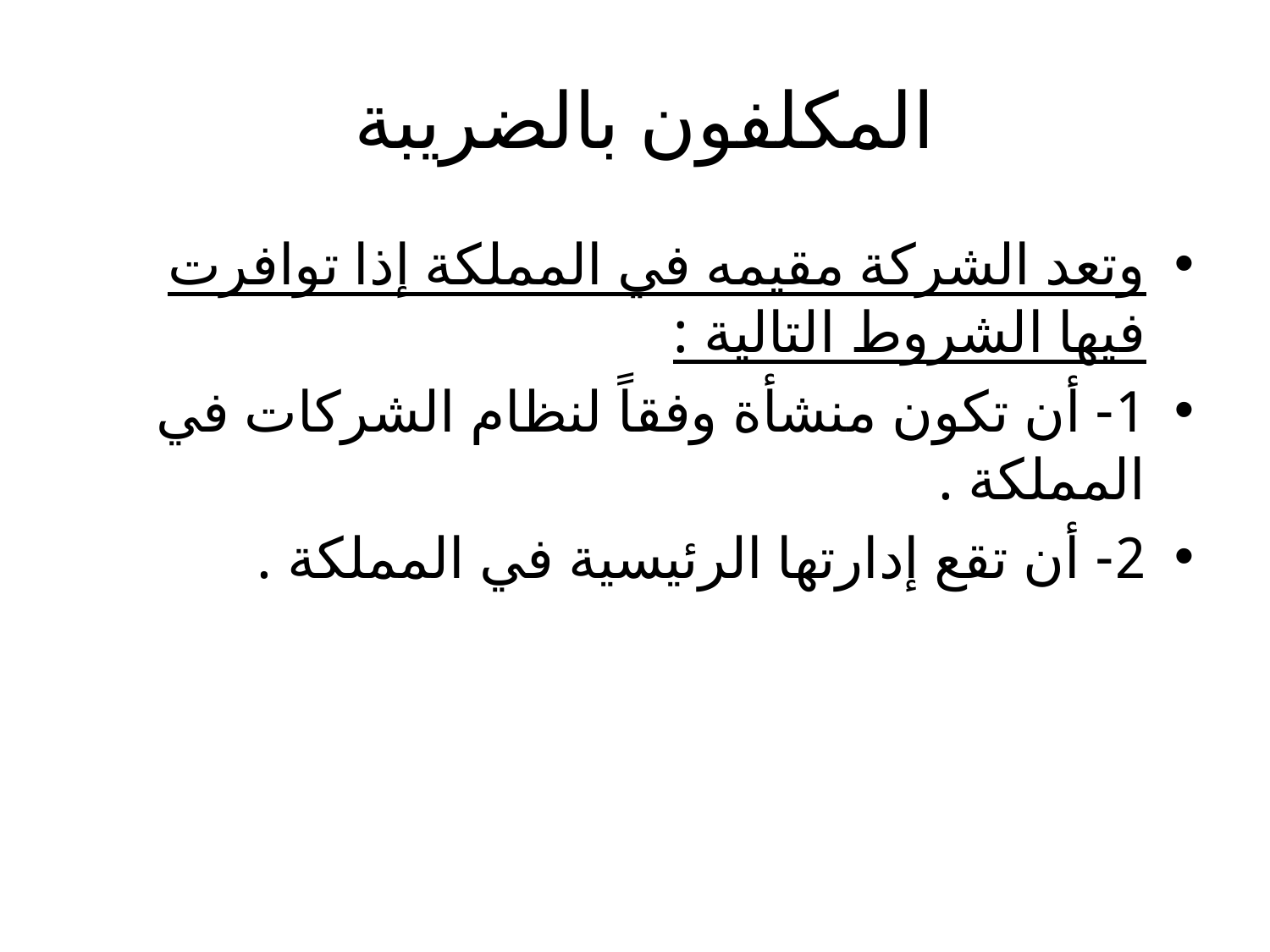

# المكلفون بالضريبة
وتعد الشركة مقيمه في المملكة إذا توافرت فيها الشروط التالية :
1- أن تكون منشأة وفقاً لنظام الشركات في المملكة .
2- أن تقع إدارتها الرئيسية في المملكة .